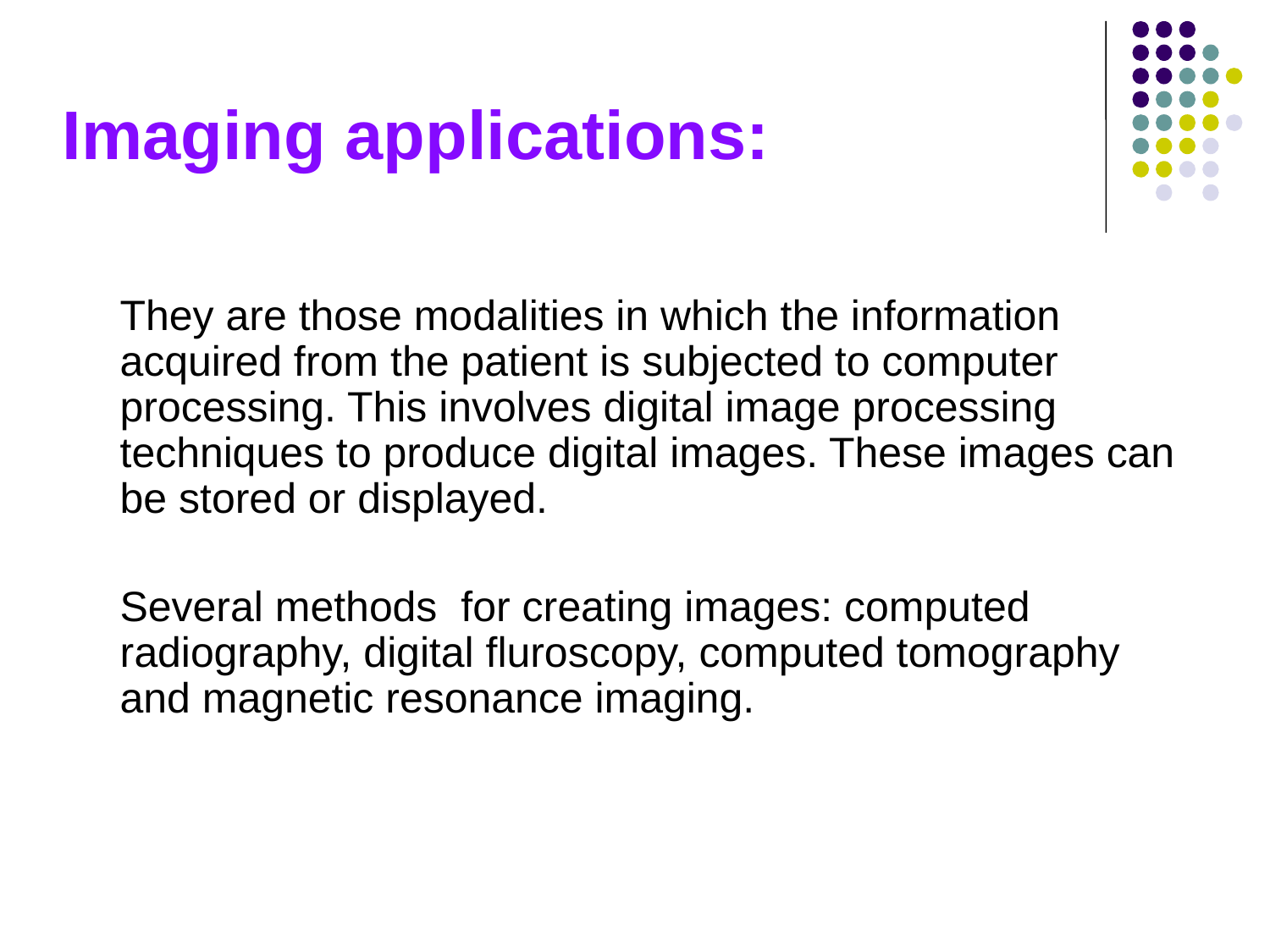

# Imaging applications:
	They are those modalities in which the information acquired from the patient is subjected to computer processing. This involves digital image processing techniques to produce digital images. These images can be stored or displayed.

	Several methods  for creating images: computed radiography, digital fluroscopy, computed tomography and magnetic resonance imaging.